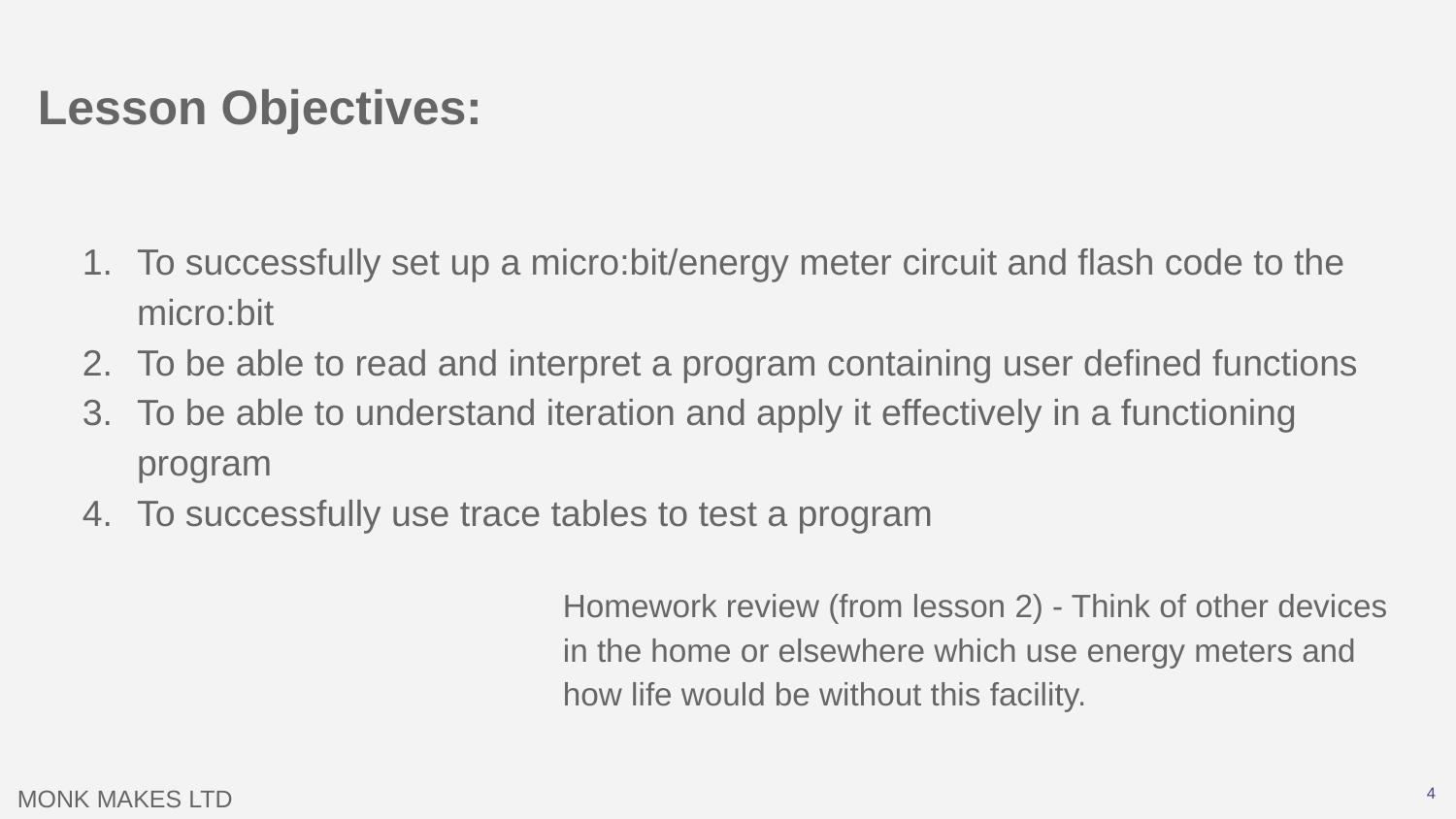

# Lesson Objectives:
To successfully set up a micro:bit/energy meter circuit and flash code to the micro:bit
To be able to read and interpret a program containing user defined functions
To be able to understand iteration and apply it effectively in a functioning program
To successfully use trace tables to test a program

Homework review (from lesson 2) - Think of other devices in the home or elsewhere which use energy meters and how life would be without this facility.
4